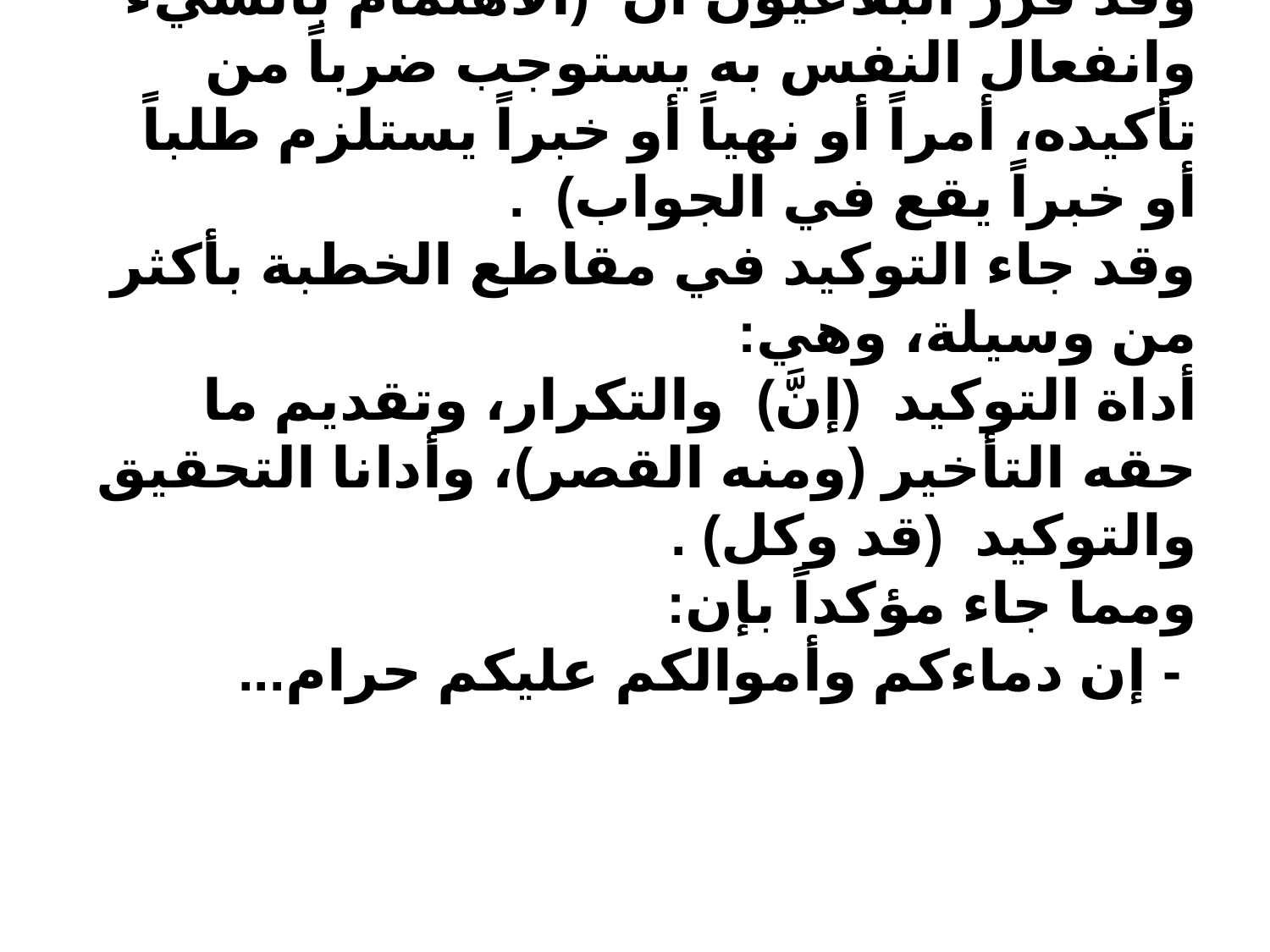

وقد قرر البلاغيون أن  (الاهتمام بالشيء وانفعال النفس به يستوجب ضرباً من تأكيده، أمراً أو نهياً أو خبراً يستلزم طلباً أو خبراً يقع في الجواب)  .
وقد جاء التوكيد في مقاطع الخطبة بأكثر من وسيلة، وهي:
أداة التوكيد  (إنَّ)  والتكرار، وتقديم ما حقه التأخير (ومنه القصر)، وأدانا التحقيق والتوكيد  (قد وكل) .
ومما جاء مؤكداً بإن:
 - إن دماءكم وأموالكم عليكم حرام...